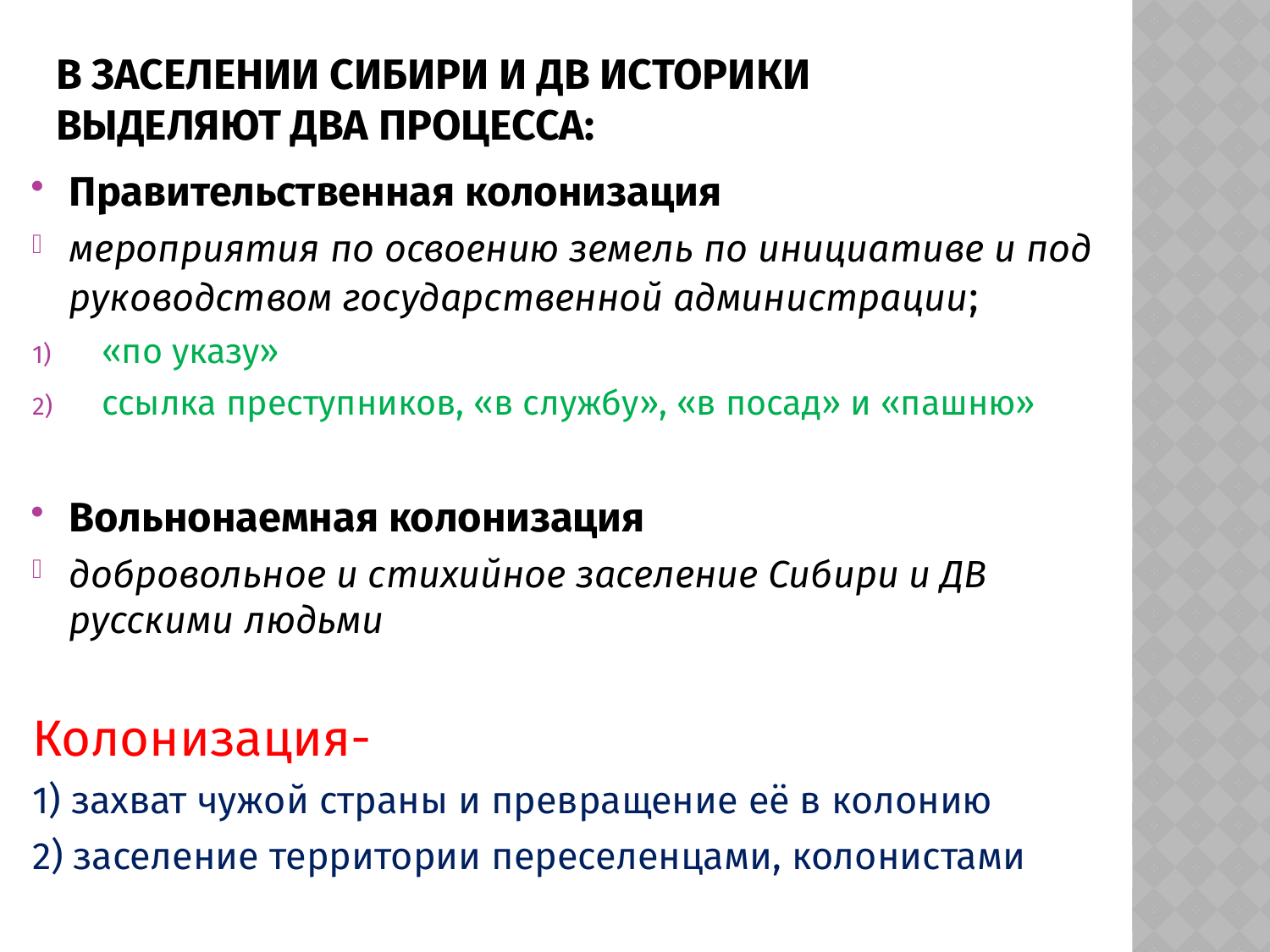

# В заселении Сибири и ДВ историки выделяют два процесса:
Правительственная колонизация
мероприятия по освоению земель по инициативе и под руководством государственной администрации;
«по указу»
ссылка преступников, «в службу», «в посад» и «пашню»

Вольнонаемная колонизация
добровольное и стихийное заселение Сибири и ДВ русскими людьми

Колонизация-
1) захват чужой страны и превращение её в колонию
2) заселение территории переселенцами, колонистами